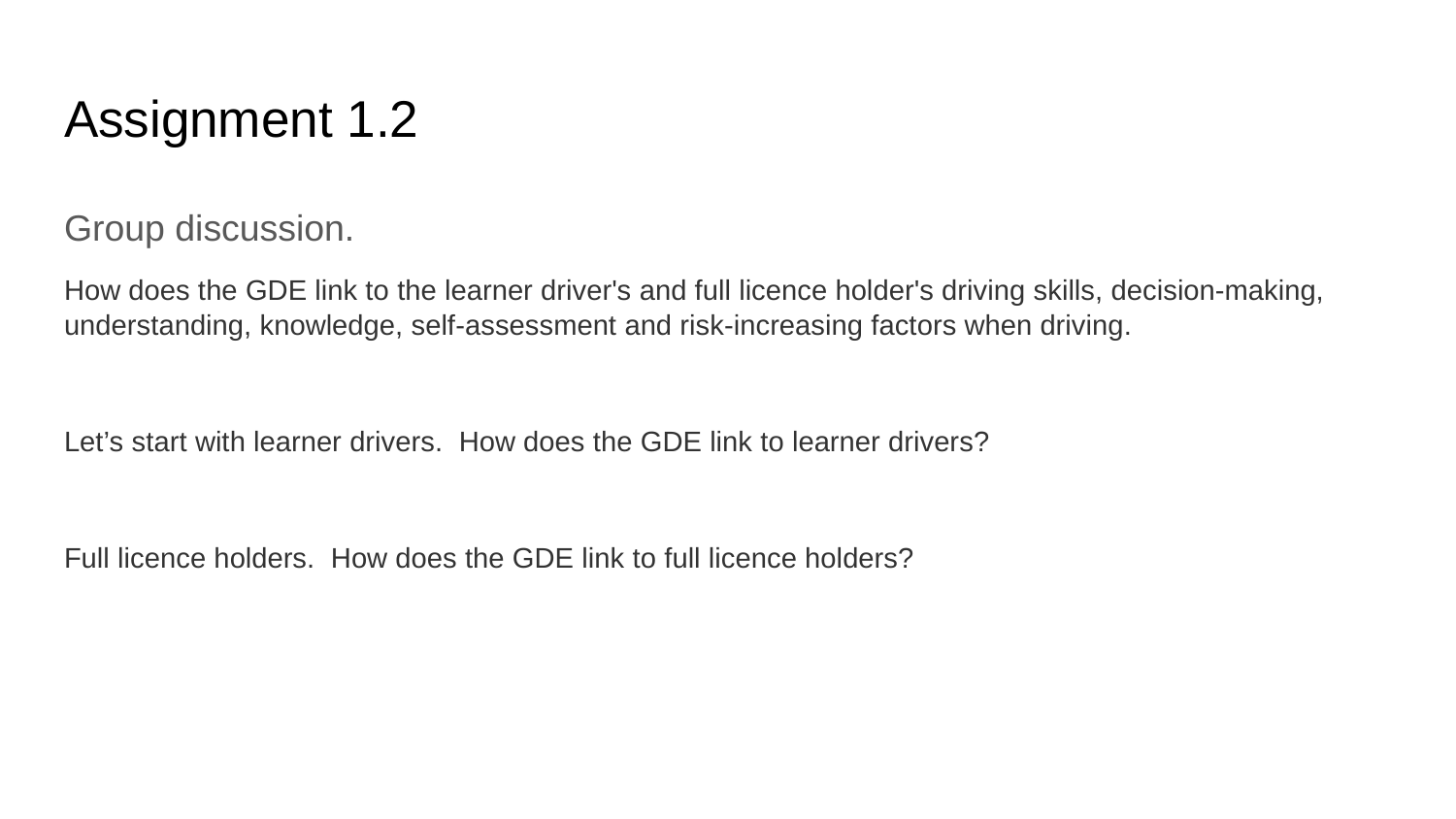

# Assignment 1.2
Group discussion.
How does the GDE link to the learner driver's and full licence holder's driving skills, decision-making, understanding, knowledge, self-assessment and risk-increasing factors when driving.

Let’s start with learner drivers.  How does the GDE link to learner drivers?

Full licence holders.  How does the GDE link to full licence holders?